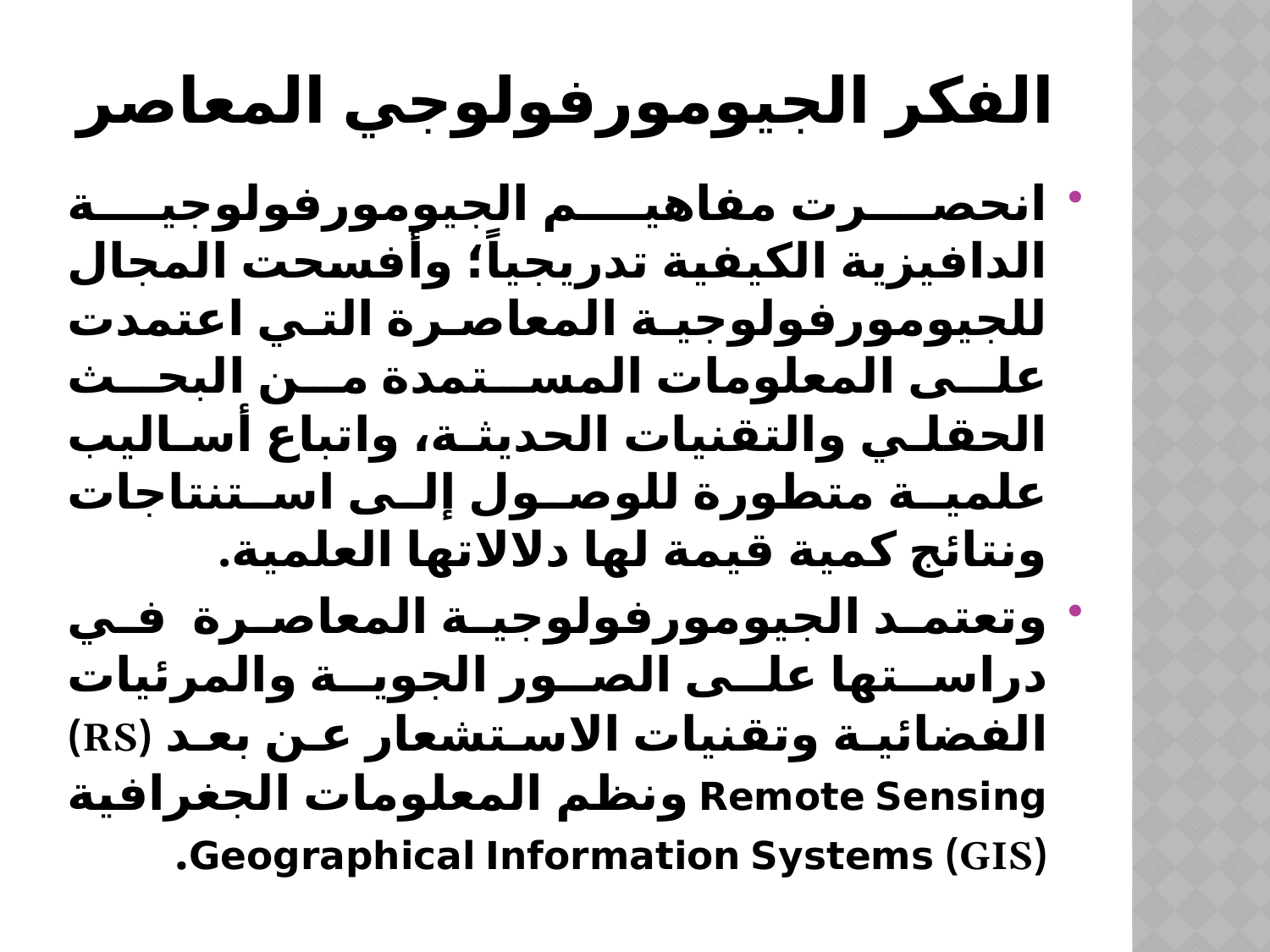

# الفكر الجيومورفولوجي المعاصر
انحصرت مفاهيم الجيومورفولوجية الدافيزية الكيفية تدريجياً؛ وأفسحت المجال للجيومورفولوجية المعاصرة التي اعتمدت على المعلومات المستمدة من البحث الحقلي والتقنيات الحديثة، واتباع أساليب علمية متطورة للوصول إلى استنتاجات ونتائج كمية قيمة لها دلالاتها العلمية.
وتعتمد الجيومورفولوجية المعاصرة  في دراستها على الصور الجوية والمرئيات الفضائية وتقنيات الاستشعار عن بعد (RS) Remote Sensing ونظم المعلومات الجغرافية (GIS) Geographical Information Systems.